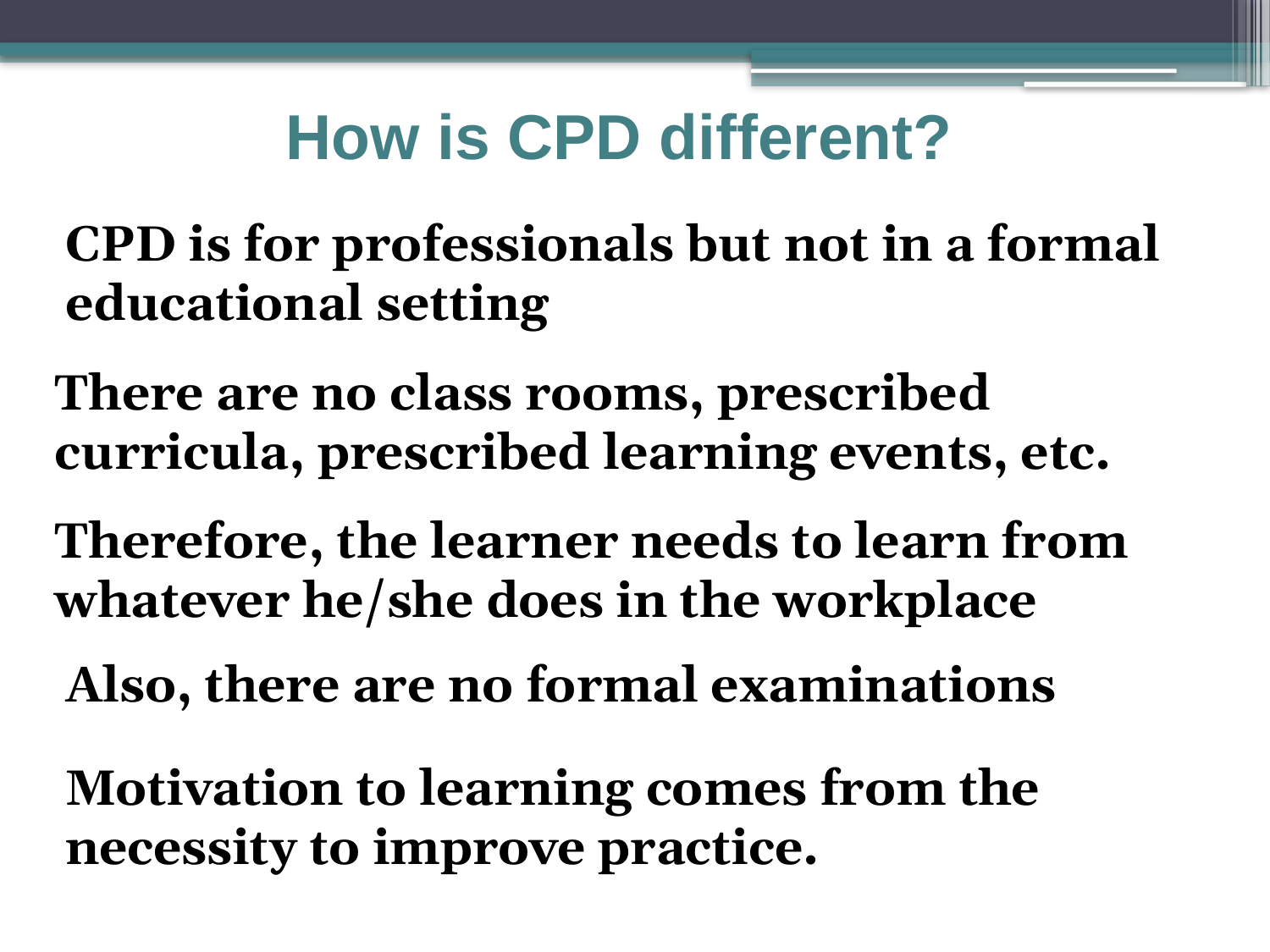

How is CPD different?

CPD is for professionals but not in a formal educational setting
There are no class rooms, prescribed curricula, prescribed learning events, etc.
Therefore, the learner needs to learn from whatever he/she does in the workplace
Also, there are no formal examinations
Motivation to learning comes from the necessity to improve practice.